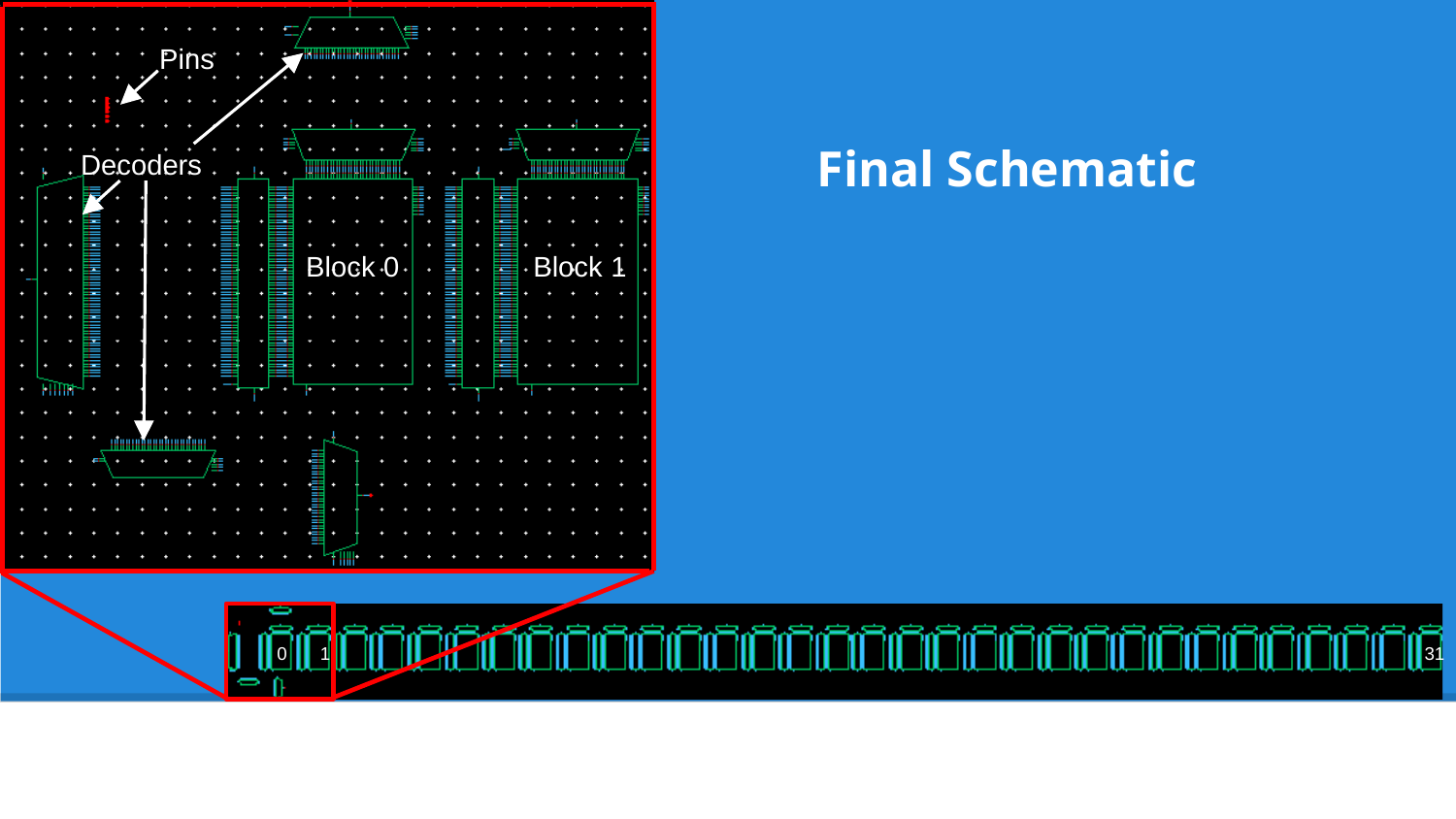

Pins
# Final Schematic
Decoders
Block 0
Block 1

31
0
1